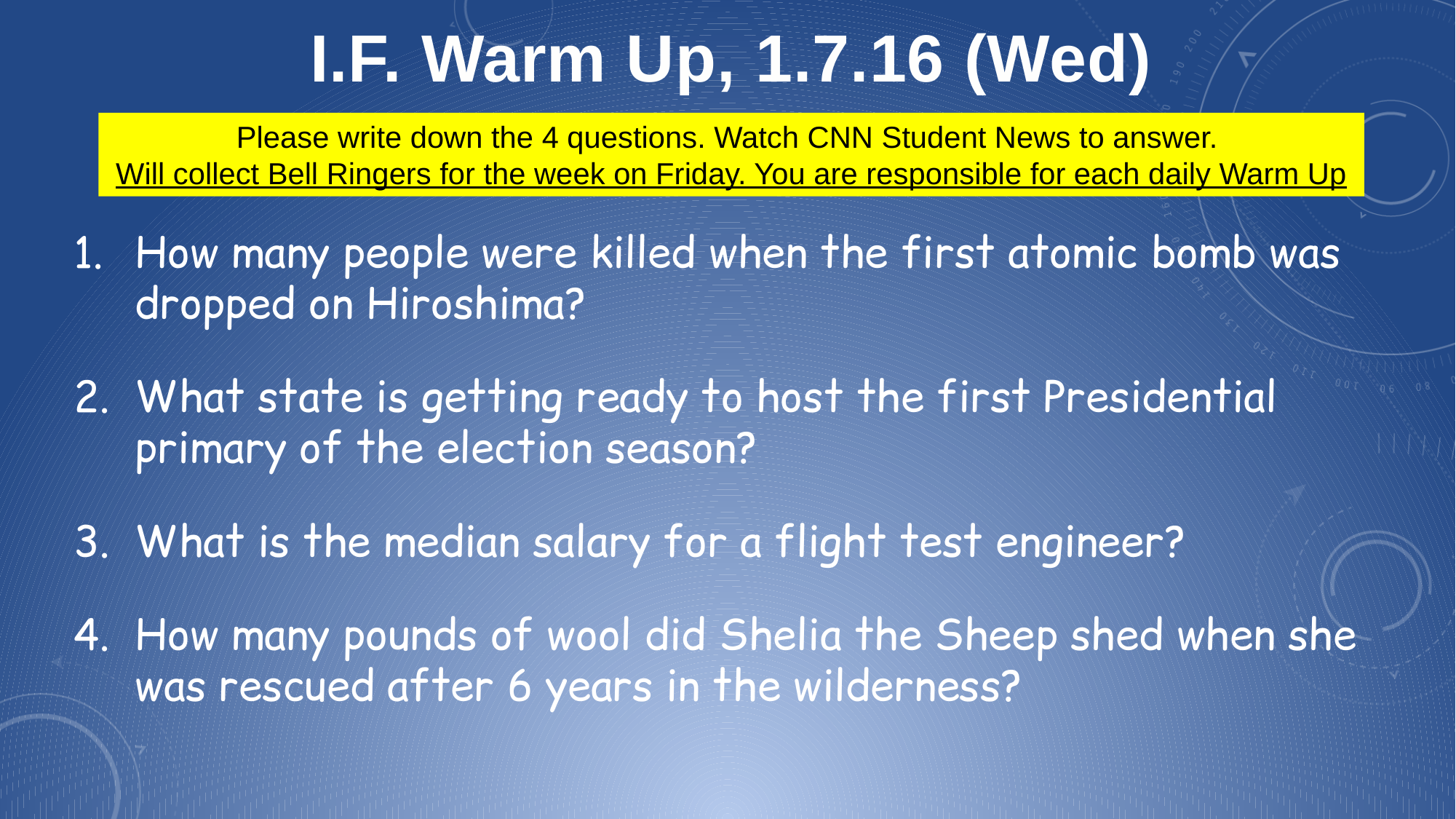

I.F. Warm Up, 1.7.16 (Wed)
Please write down the 4 questions. Watch CNN Student News to answer.
Will collect Bell Ringers for the week on Friday. You are responsible for each daily Warm Up
How many people were killed when the first atomic bomb was dropped on Hiroshima?
What state is getting ready to host the first Presidential primary of the election season?
What is the median salary for a flight test engineer?
How many pounds of wool did Shelia the Sheep shed when she was rescued after 6 years in the wilderness?